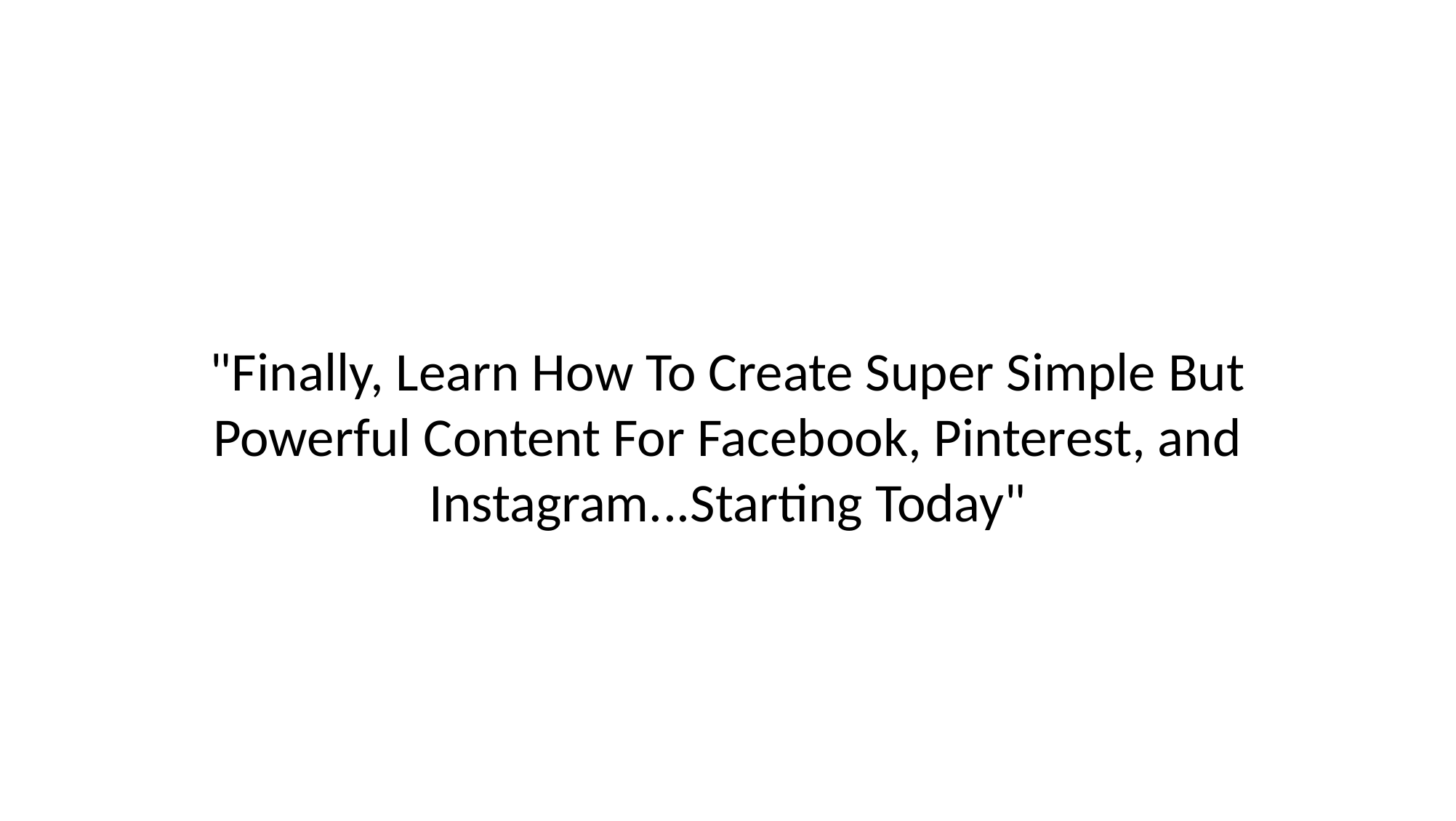

# "Finally, Learn How To Create Super Simple But Powerful Content For Facebook, Pinterest, and Instagram...Starting Today"